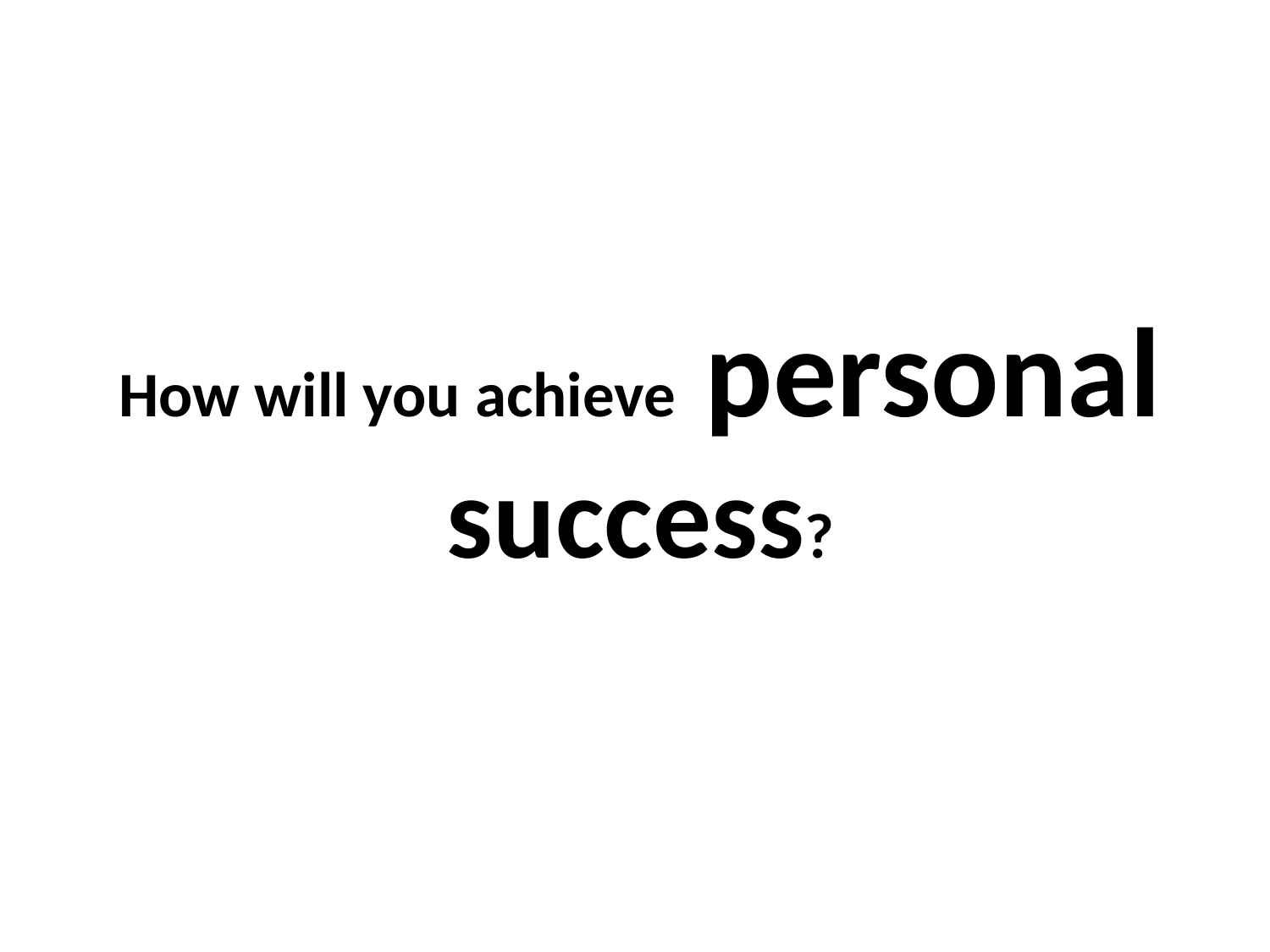

# How will you achieve personal success?